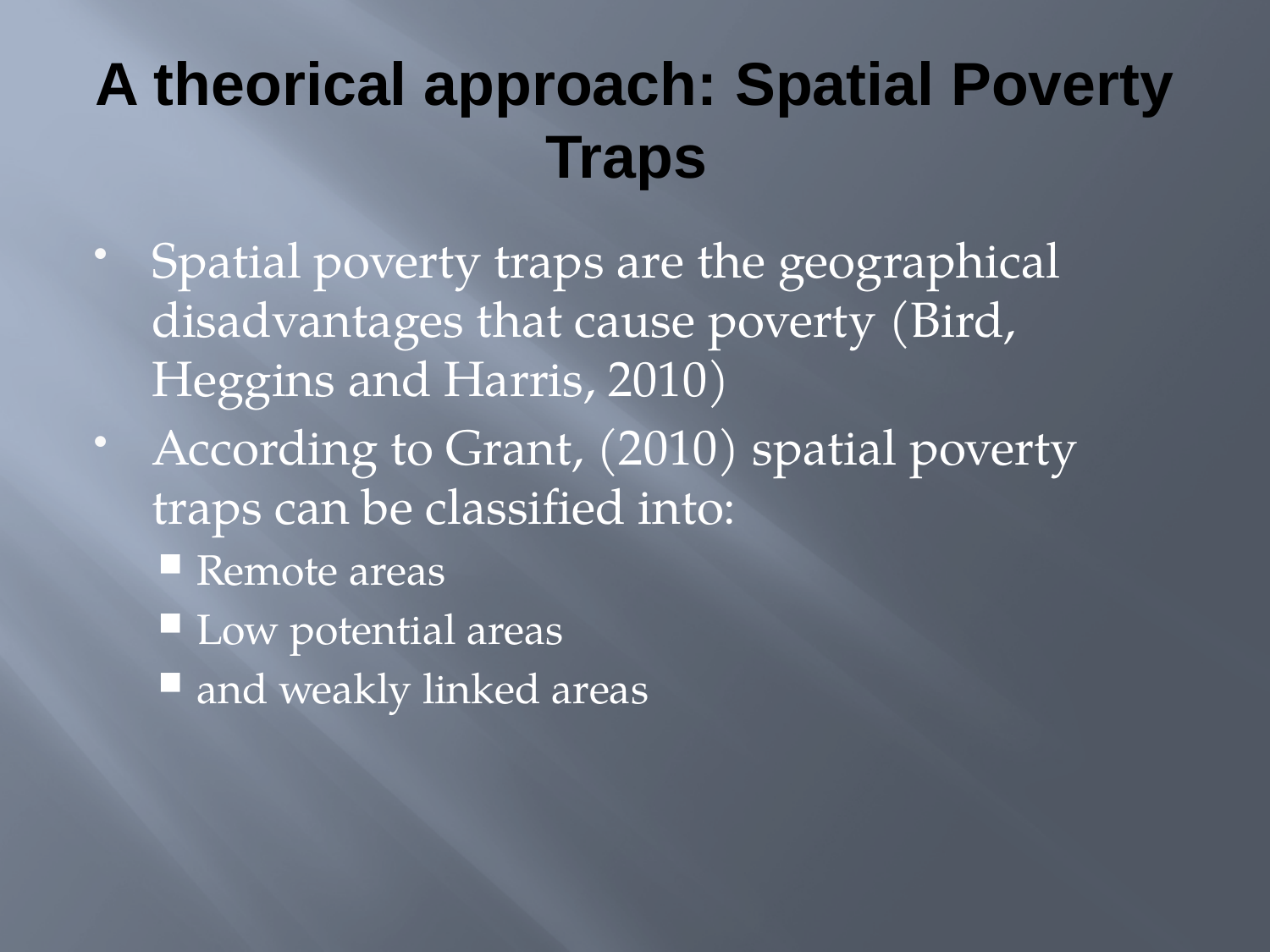

# A theorical approach: Spatial Poverty Traps
Spatial poverty traps are the geographical disadvantages that cause poverty (Bird, Heggins and Harris, 2010)
According to Grant, (2010) spatial poverty traps can be classified into:
Remote areas
Low potential areas
and weakly linked areas